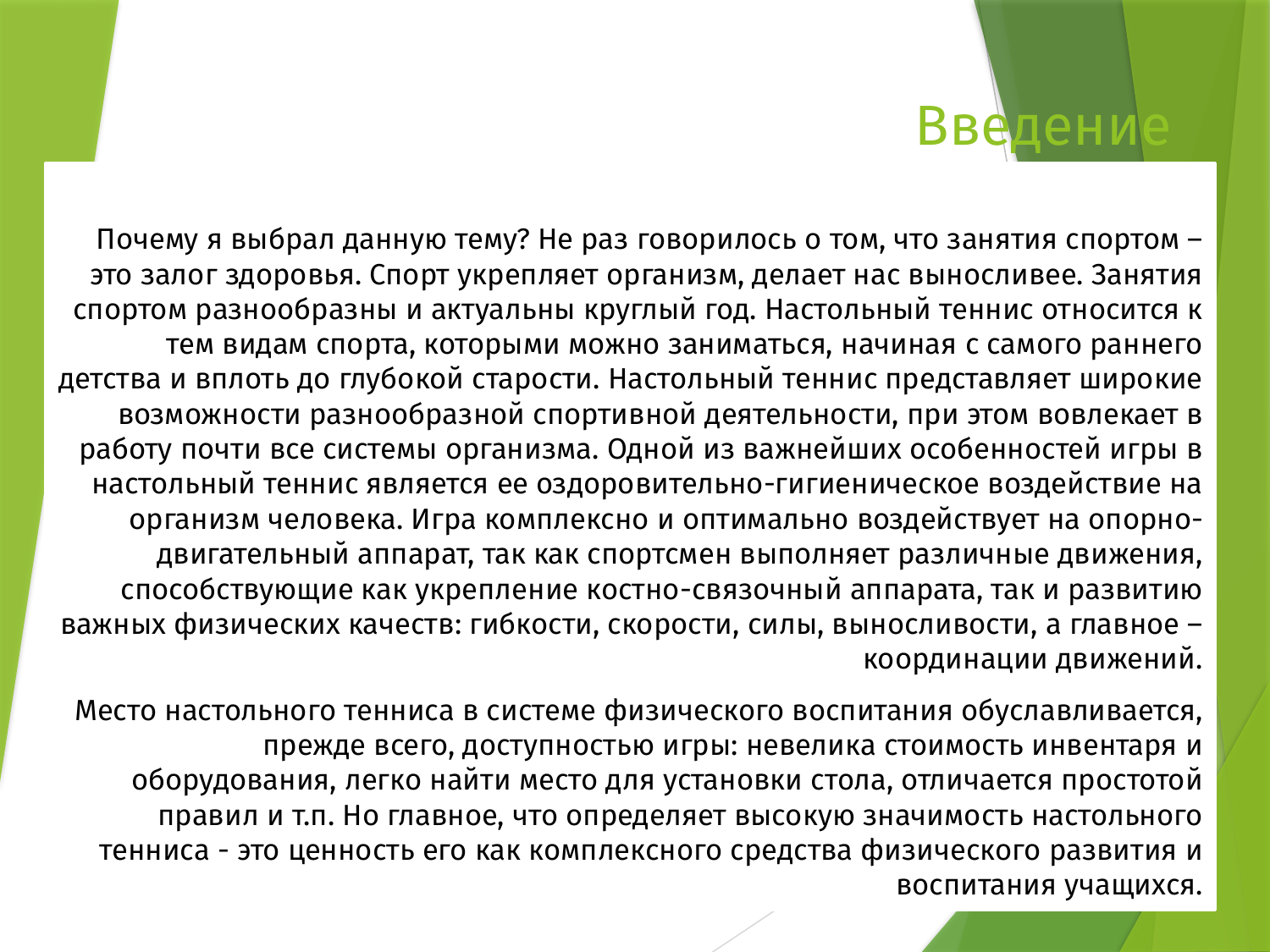

# Введение

Почему я выбрал данную тему? Не раз говорилось о том, что занятия спортом – это залог здоровья. Спорт укрепляет организм, делает нас выносливее. Занятия спортом разнообразны и актуальны круглый год. Настольный теннис относится к тем видам спорта, которыми можно заниматься, начиная с самого раннего детства и вплоть до глубокой старости. Настольный теннис представляет широкие возможности разнообразной спортивной деятельности, при этом вовлекает в работу почти все системы организма. Одной из важнейших особенностей игры в настольный теннис является ее оздоровительно-гигиеническое воздействие на организм человека. Игра комплексно и оптимально воздействует на опорно-двигательный аппарат, так как спортсмен выполняет различные движения, способствующие как укрепление костно-связочный аппарата, так и развитию важных физических качеств: гибкости, скорости, силы, выносливости, а главное – координации движений.
Место настольного тенниса в системе физического воспитания обуславливается, прежде всего, доступностью игры: невелика стоимость инвентаря и оборудования, легко найти место для установки стола, отличается простотой правил и т.п. Но главное, что определяет высокую значимость настольного тенниса - это ценность его как комплексного средства физического развития и воспитания учащихся.